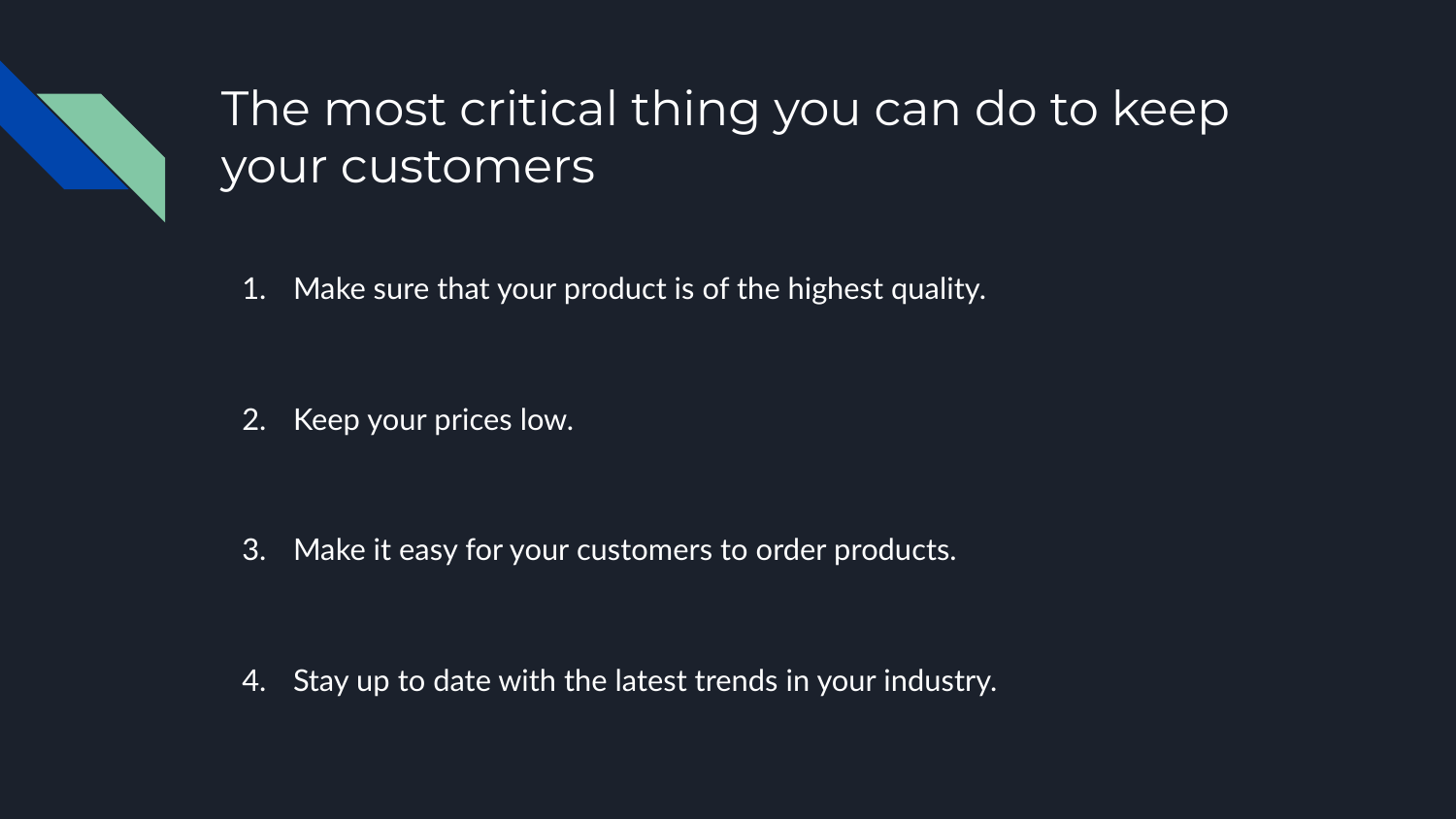

# The most critical thing you can do to keep your customers
Make sure that your product is of the highest quality.

Keep your prices low.

Make it easy for your customers to order products.

Stay up to date with the latest trends in your industry.